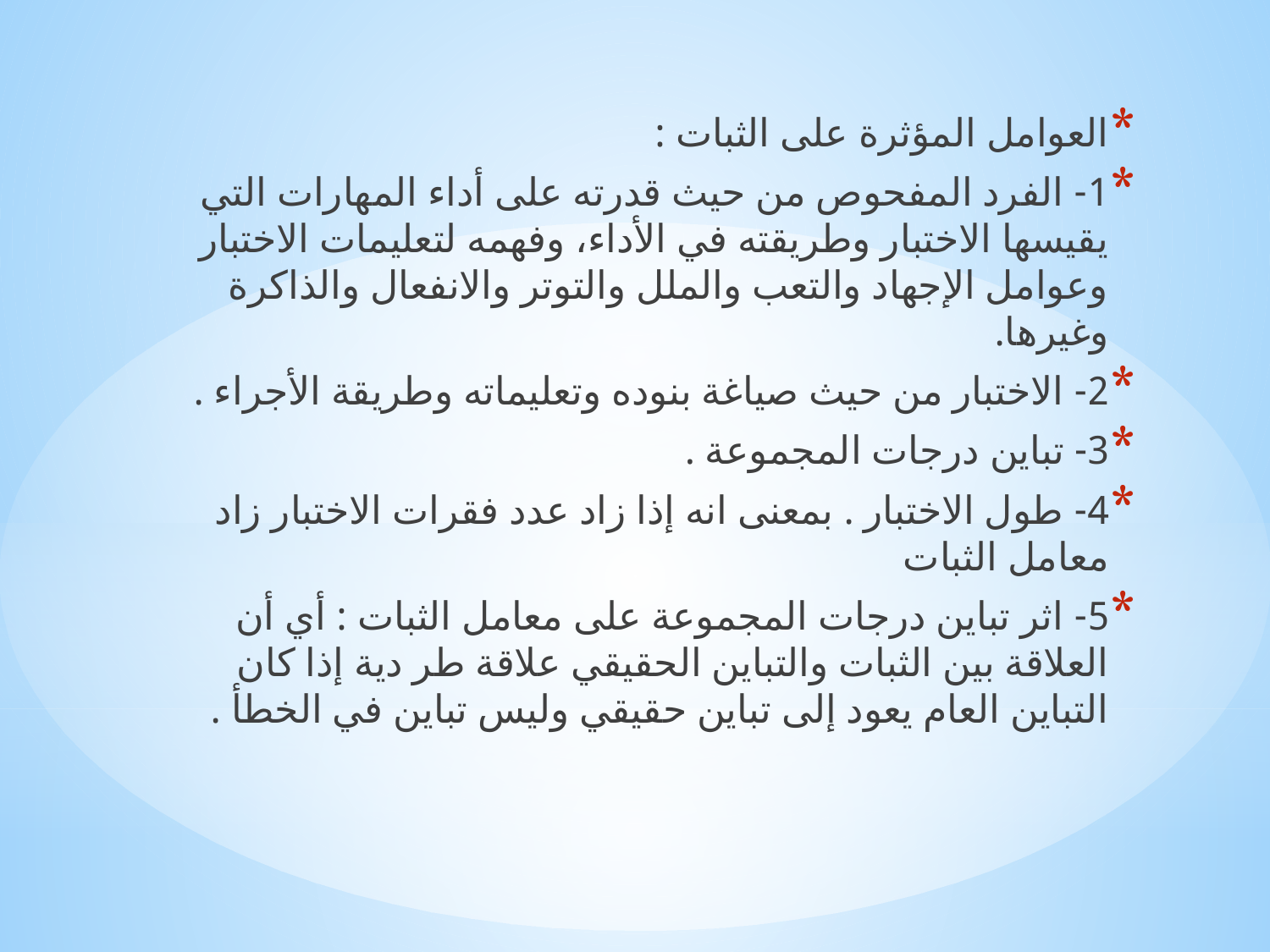

العوامل المؤثرة على الثبات :
1- الفرد المفحوص من حيث قدرته على أداء المهارات التي يقيسها الاختبار وطريقته في الأداء، وفهمه لتعليمات الاختبار وعوامل الإجهاد والتعب والملل والتوتر والانفعال والذاكرة وغيرها.
2- الاختبار من حيث صياغة بنوده وتعليماته وطريقة الأجراء .
3- تباين درجات المجموعة .
4- طول الاختبار . بمعنى انه إذا زاد عدد فقرات الاختبار زاد معامل الثبات
5- اثر تباين درجات المجموعة على معامل الثبات : أي أن العلاقة بين الثبات والتباين الحقيقي علاقة طر دية إذا كان التباين العام يعود إلى تباين حقيقي وليس تباين في الخطأ .